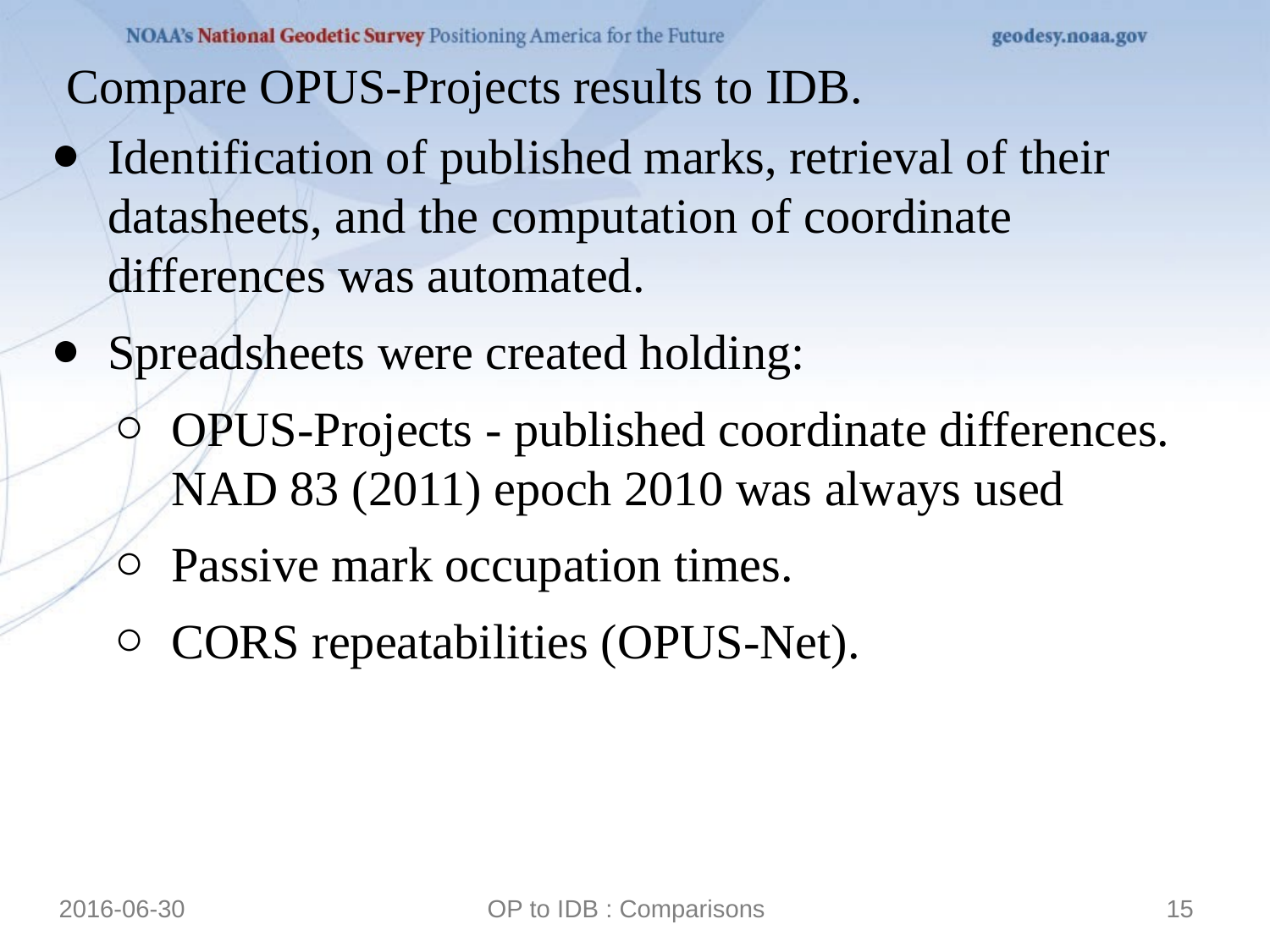

Compare OPUS-Projects results to IDB.
Identification of published marks, retrieval of their datasheets, and the computation of coordinate differences was automated.
Spreadsheets were created holding:
OPUS-Projects - published coordinate differences.
NAD 83 (2011) epoch 2010 was always used
Passive mark occupation times.
CORS repeatabilities (OPUS-Net).
2016-06-30
OP to IDB : Comparisons
15